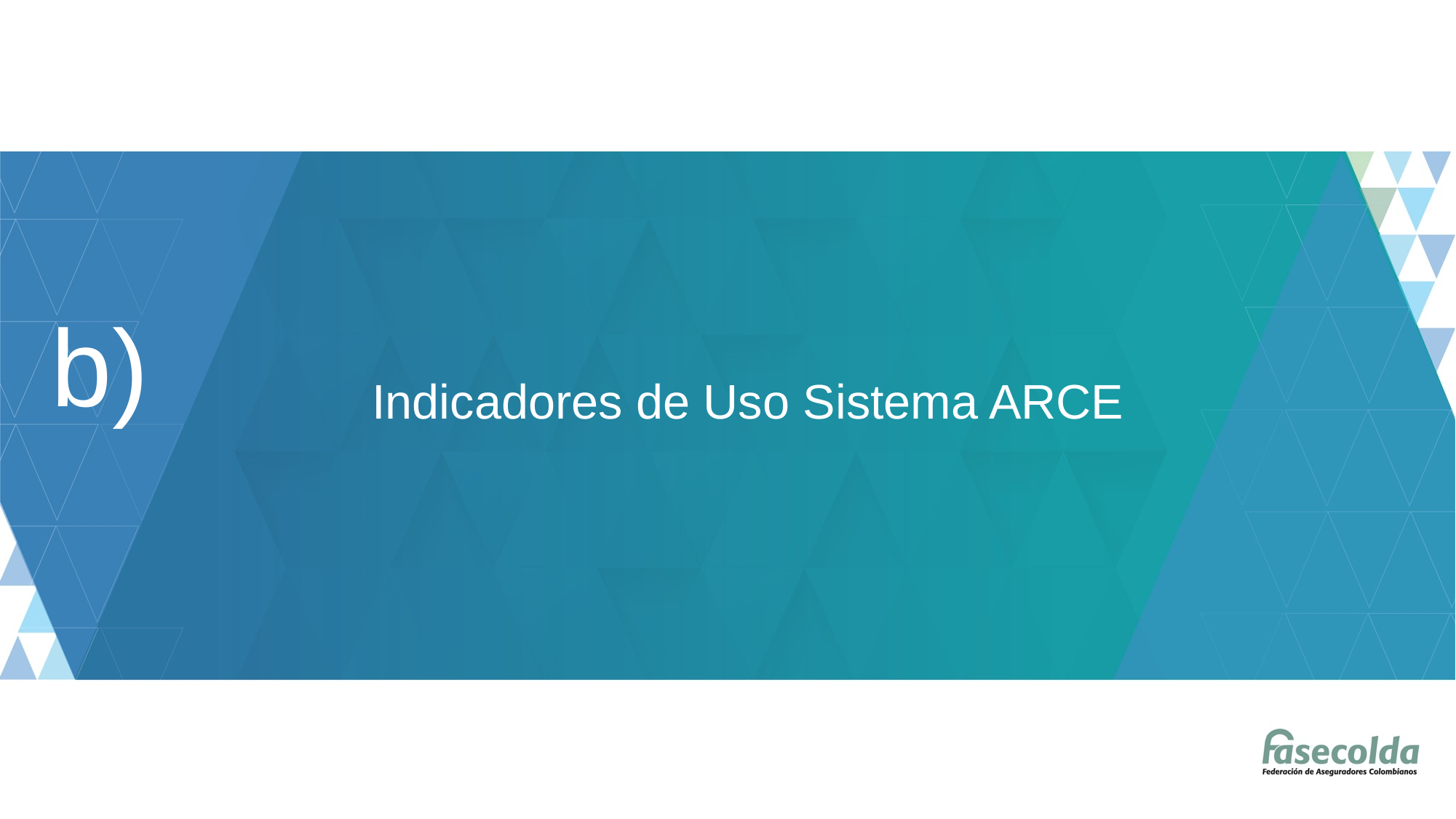

Indicadores de Uso Sistema ARCE
b)
#